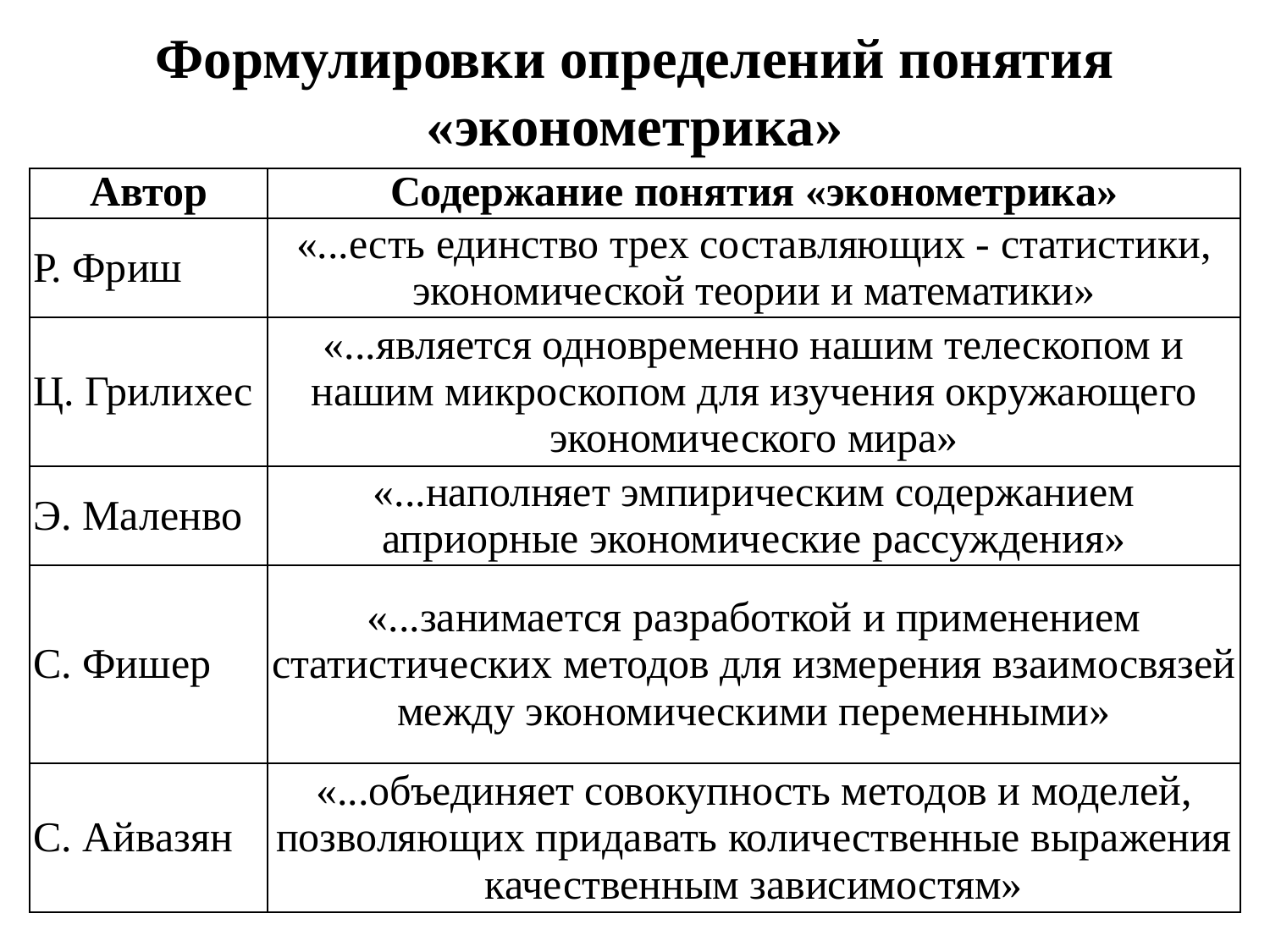

# Формулировки определений понятия «эконометрика»
| Автор | Содержание понятия «эконометрика» |
| --- | --- |
| Р. Фриш | «...есть единство трех составляющих - статистики, экономической теории и математики» |
| Ц. Грилихес | «...является одновременно нашим телескопом и нашим микроскопом для изучения окружающего экономического мира» |
| Э. Маленво | «...наполняет эмпирическим содержанием априорные экономические рассуждения» |
| С. Фишер | «...занимается разработкой и применением статистических методов для измерения взаимосвязей между экономическими переменными» |
| С. Айвазян | «...объединяет совокупность методов и моделей, позволяющих придавать количественные выражения качественным зависимостям» |